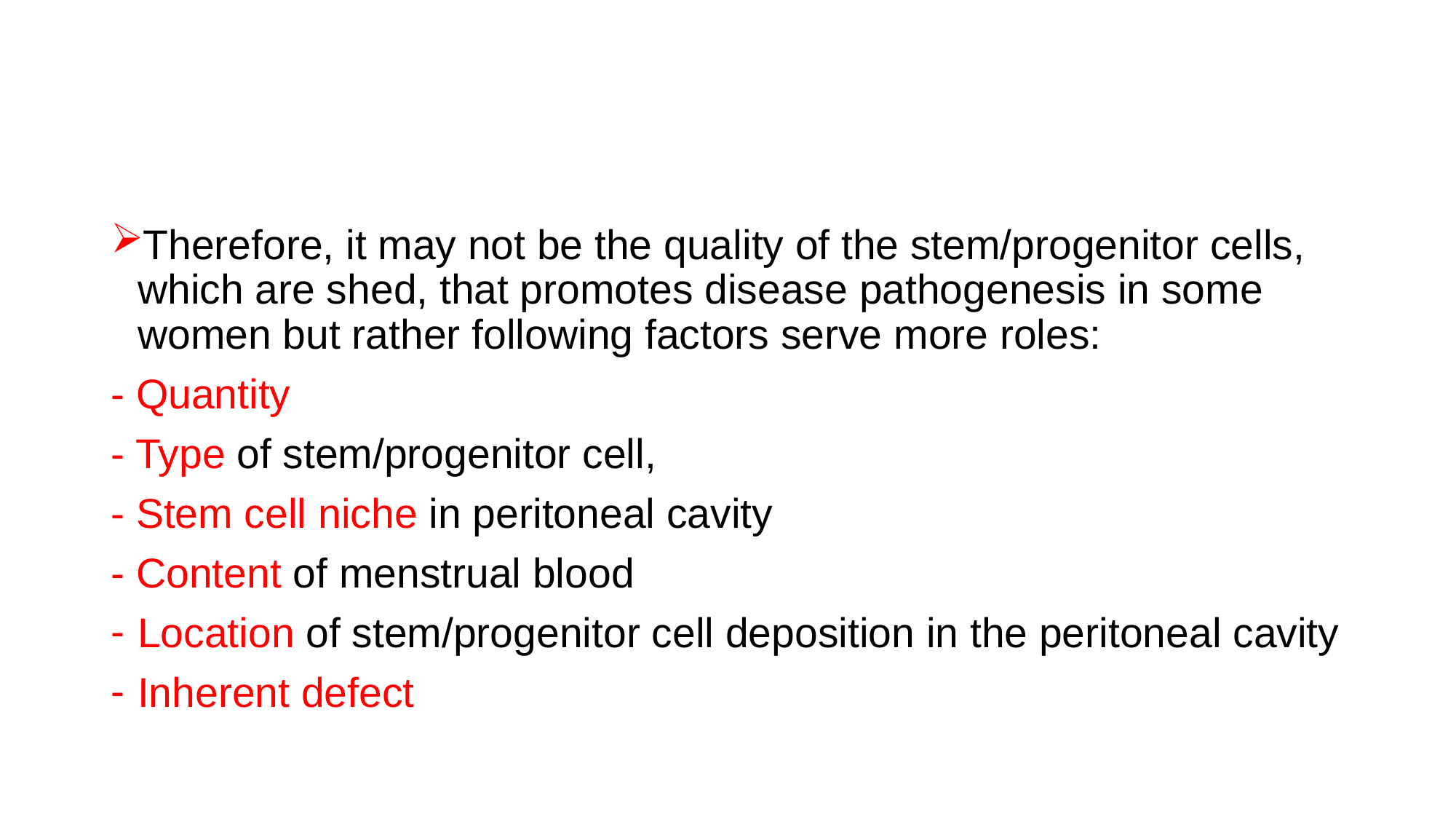

#
Therefore, it may not be the quality of the stem/progenitor cells, which are shed, that promotes disease pathogenesis in some women but rather following factors serve more roles:
- Quantity
- Type of stem/progenitor cell,
- Stem cell niche in peritoneal cavity
- Content of menstrual blood
Location of stem/progenitor cell deposition in the peritoneal cavity
Inherent defect